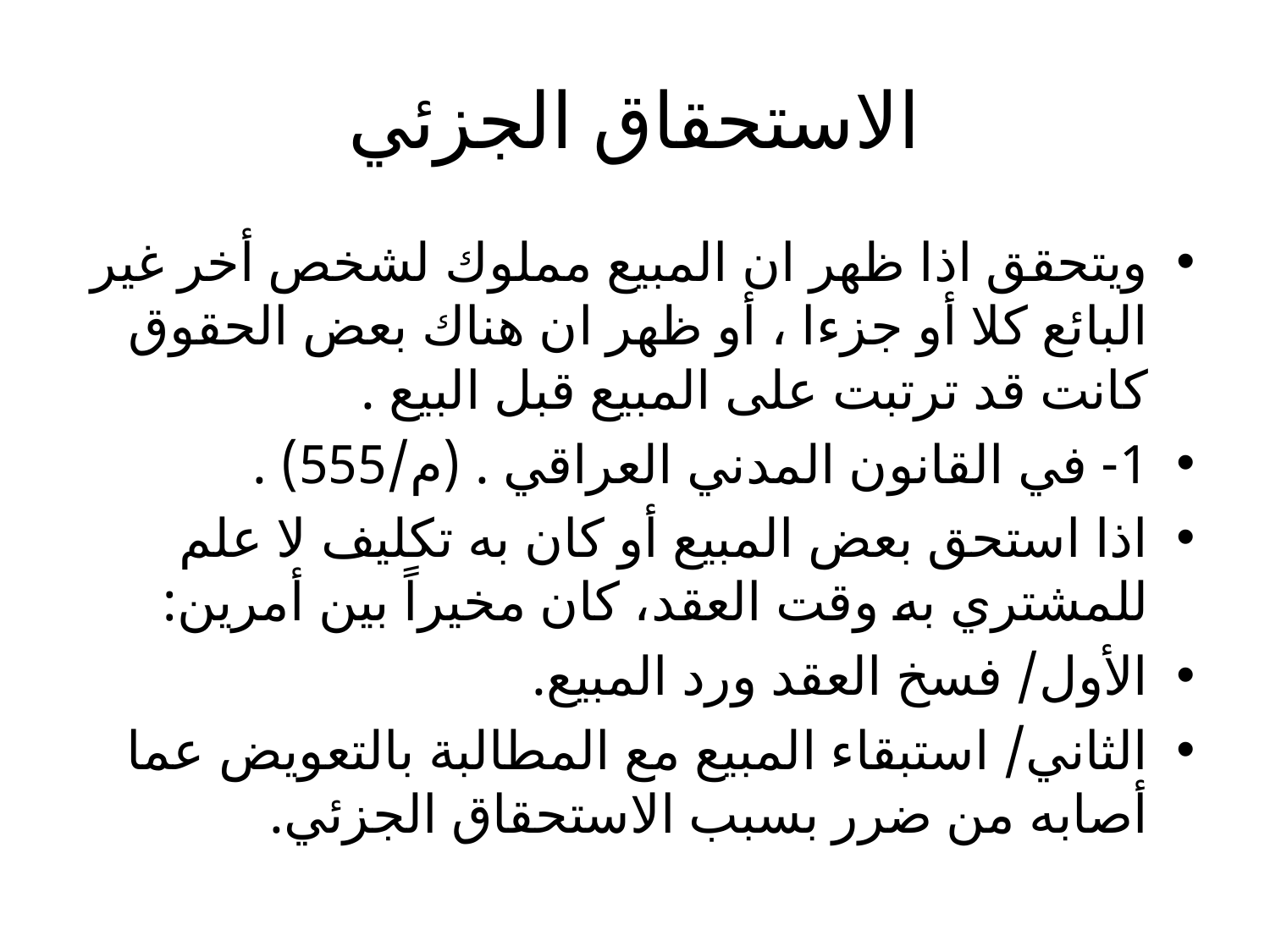

# الاستحقاق الجزئي
ويتحقق اذا ظهر ان المبيع مملوك لشخص أخر غير البائع كلا أو جزءا ، أو ظهر ان هناك بعض الحقوق كانت قد ترتبت على المبيع قبل البيع .
1- في القانون المدني العراقي . (م/555) .
اذا استحق بعض المبيع أو كان به تكليف لا علم للمشتري به وقت العقد، كان مخيراً بين أمرين:
الأول/ فسخ العقد ورد المبيع.
الثاني/ استبقاء المبيع مع المطالبة بالتعويض عما أصابه من ضرر بسبب الاستحقاق الجزئي.